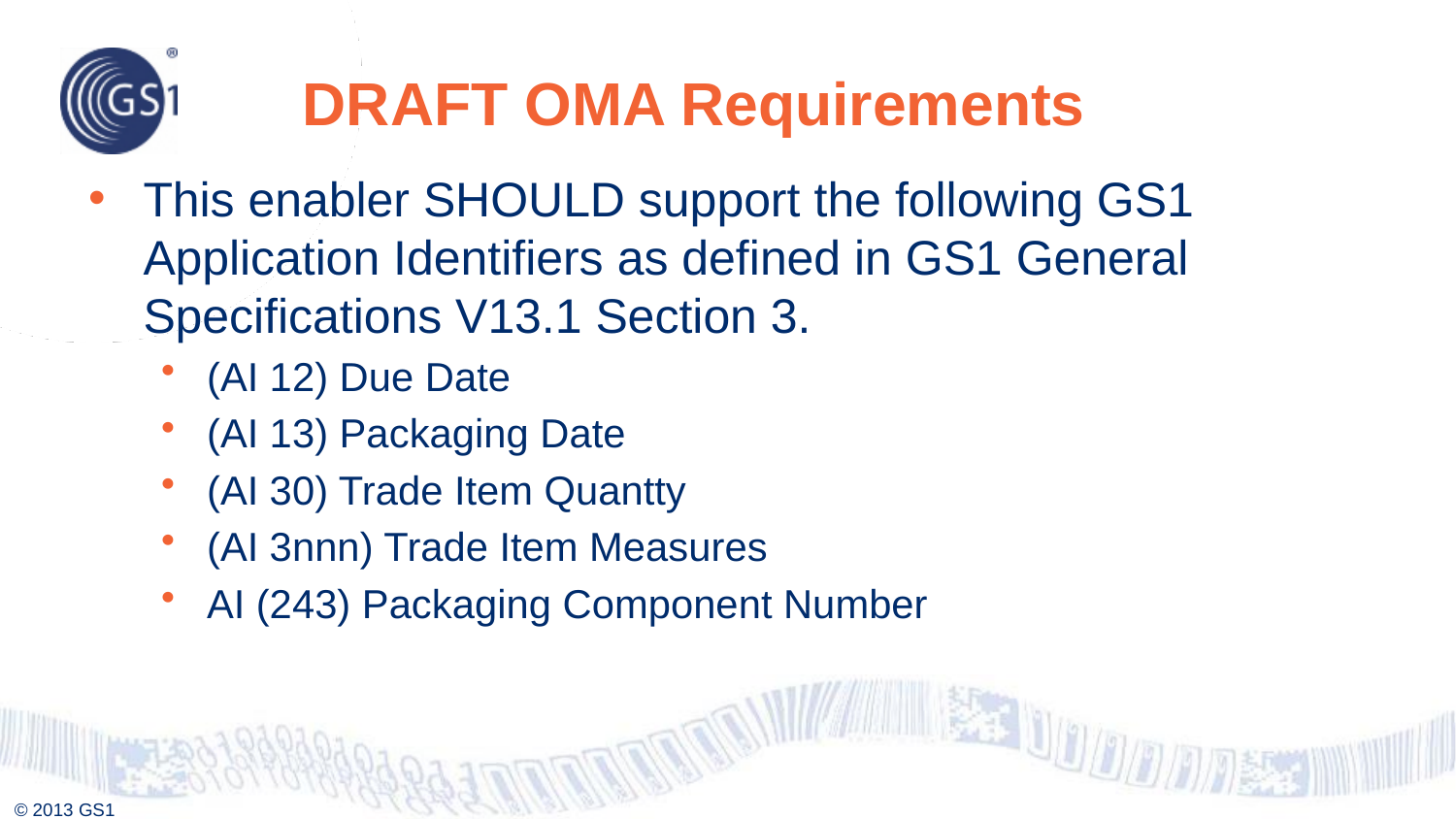

# DRAFT OMA Requirements
This enabler SHOULD support the following GS1 Application Identifiers as defined in GS1 General Specifications V13.1 Section 3.
(AI 12) Due Date
(AI 13) Packaging Date
(AI 30) Trade Item Quantty
(AI 3nnn) Trade Item Measures
AI (243) Packaging Component Number